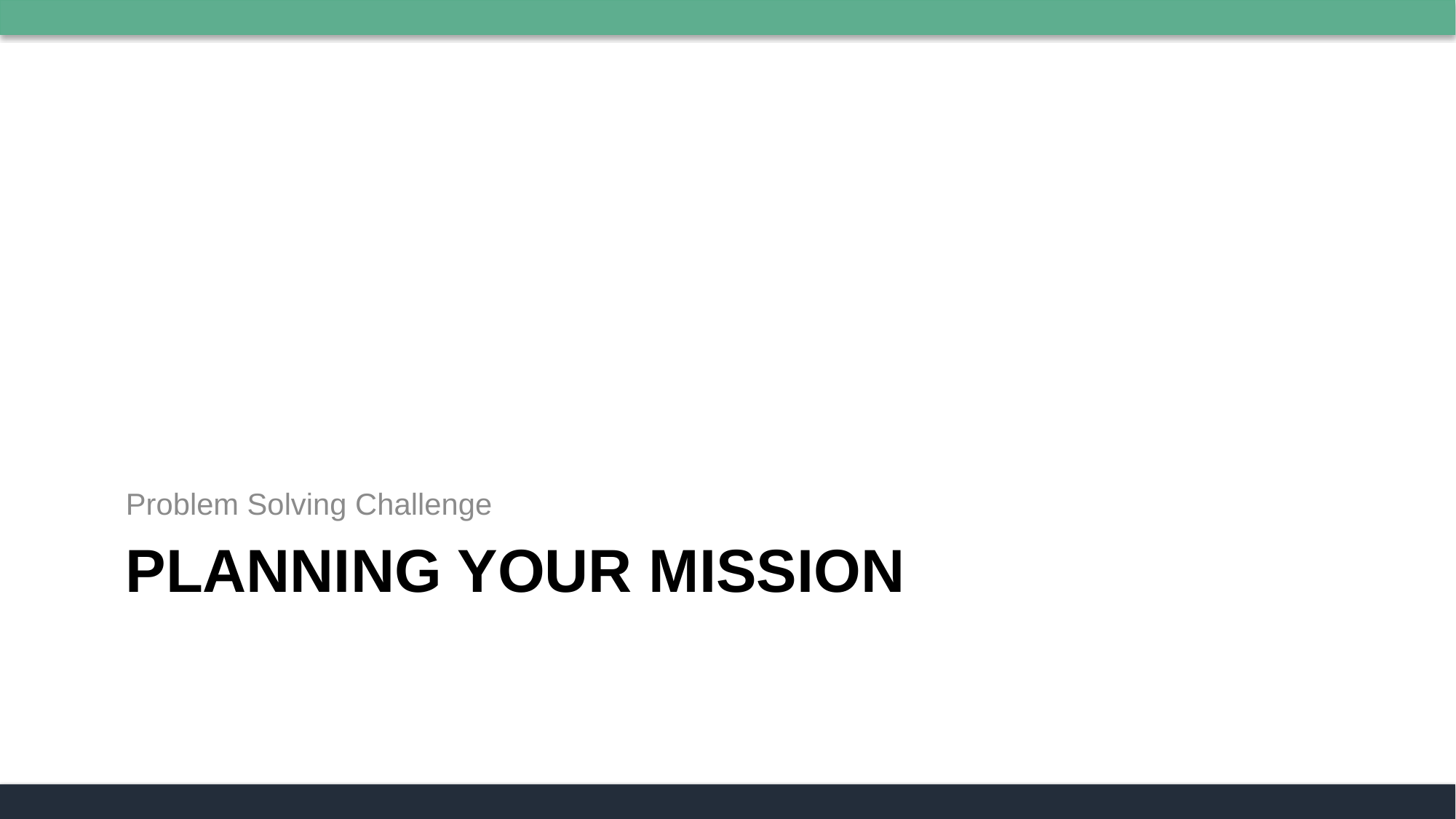

Problem Solving Challenge
# PLANNING YOUR MISSION